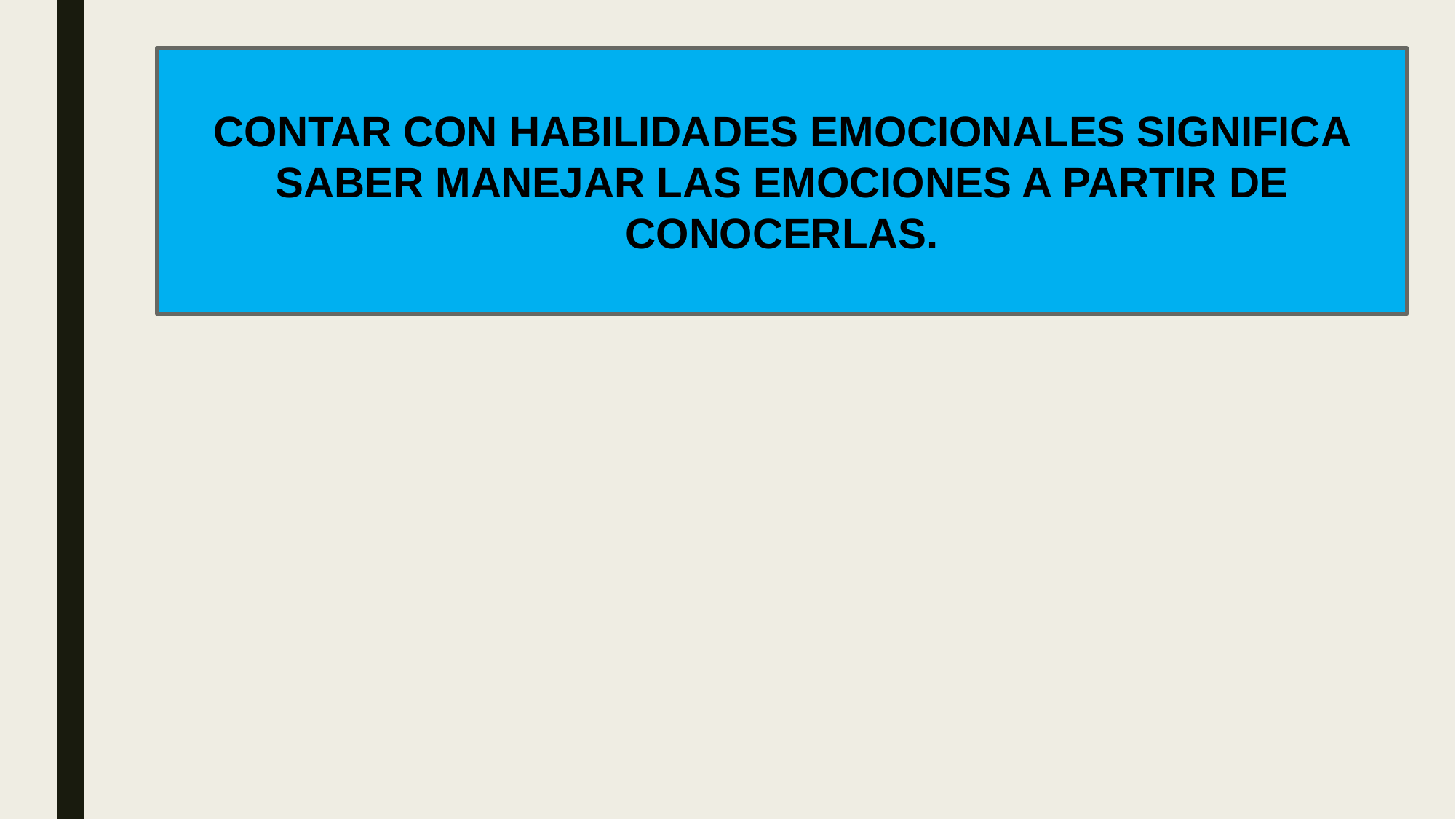

CONTAR CON HABILIDADES EMOCIONALES SIGNIFICA SABER MANEJAR LAS EMOCIONES A PARTIR DE CONOCERLAS.